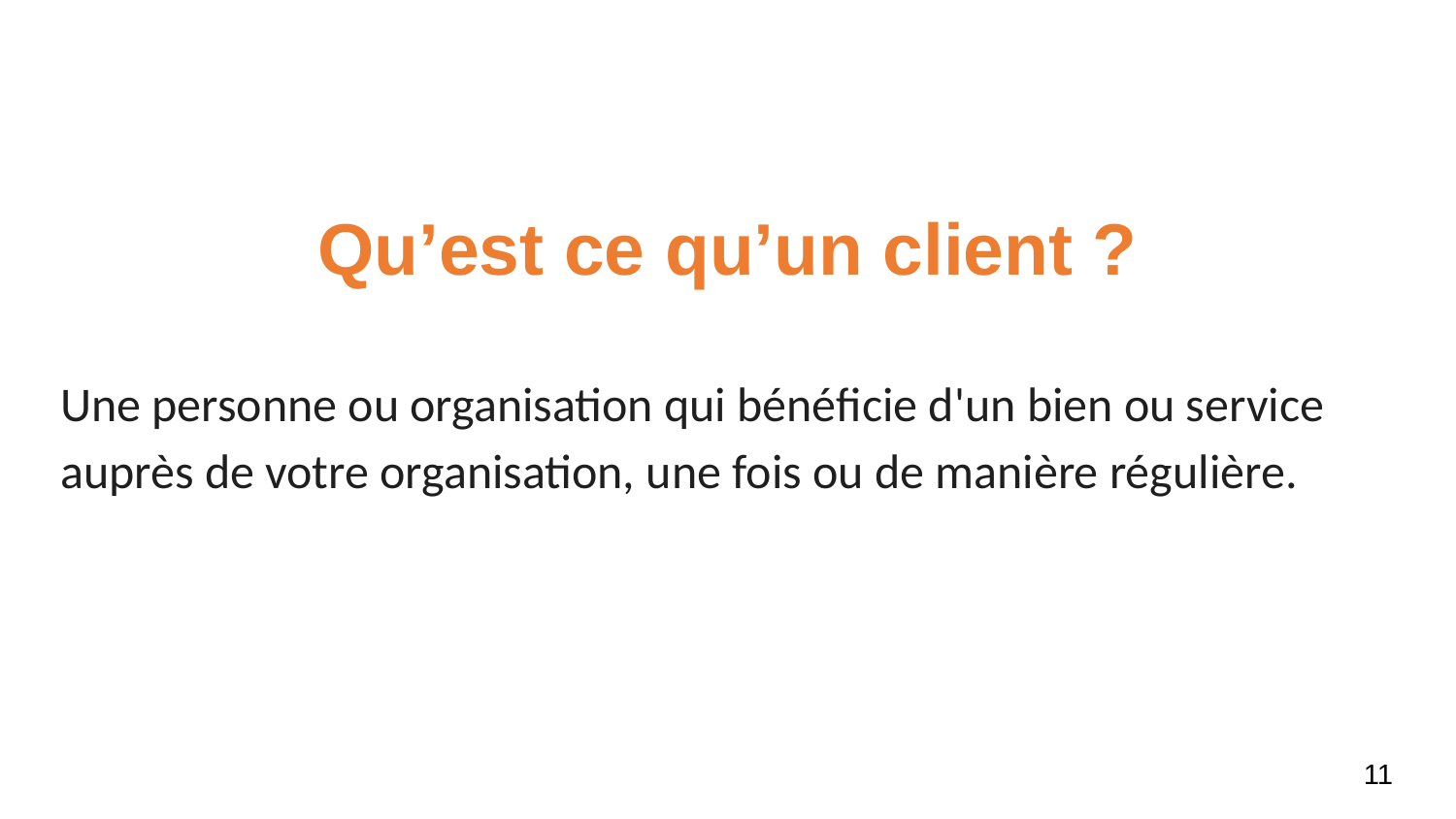

# Qu’est ce qu’un client ?
Une personne ou organisation qui bénéficie d'un bien ou service auprès de votre organisation, une fois ou de manière régulière.
11